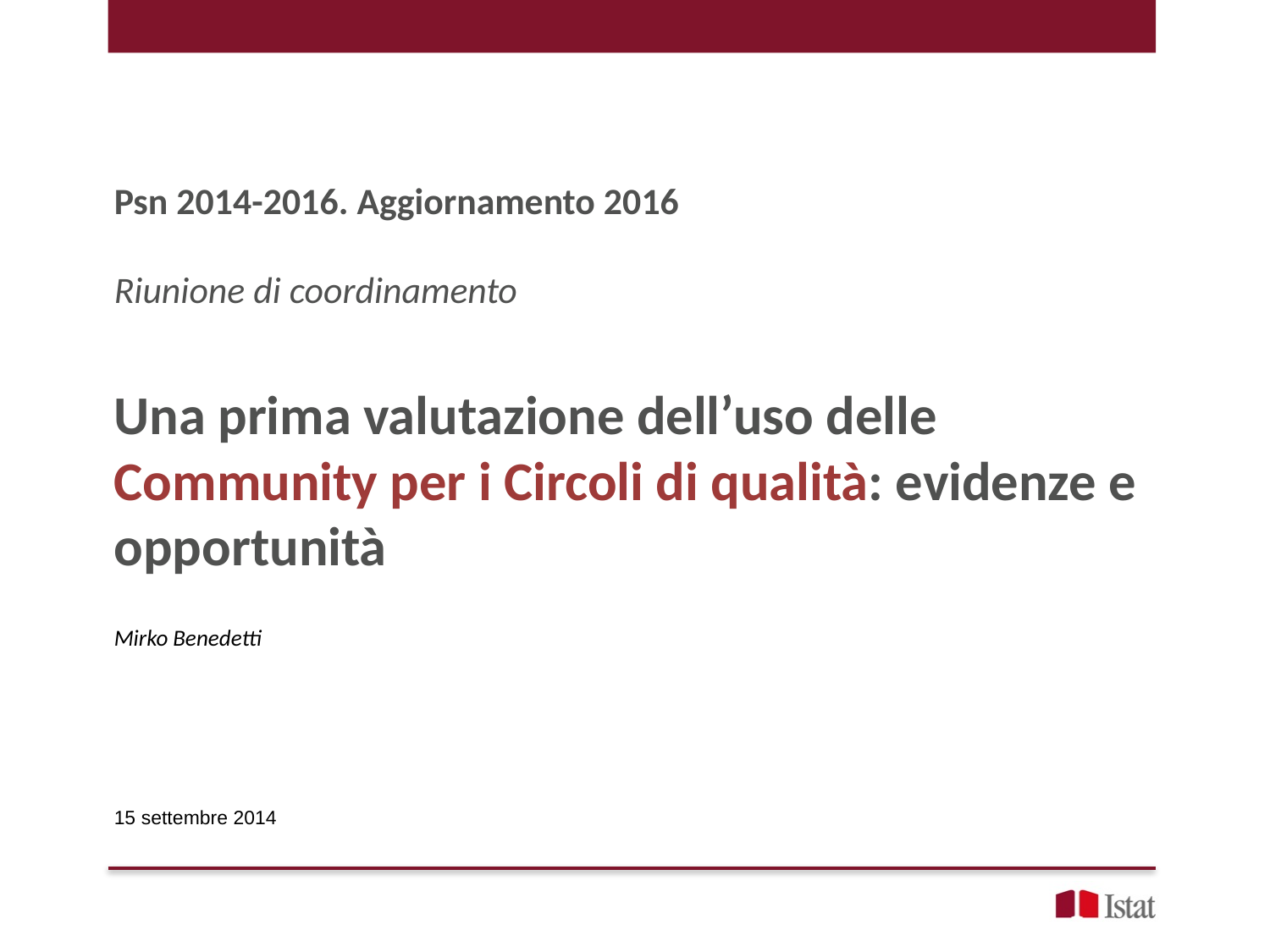

Psn 2014-2016. Aggiornamento 2016

Riunione di coordinamento

Una prima valutazione dell’uso delle Community per i Circoli di qualità: evidenze e opportunità

Mirko Benedetti

15 settembre 2014